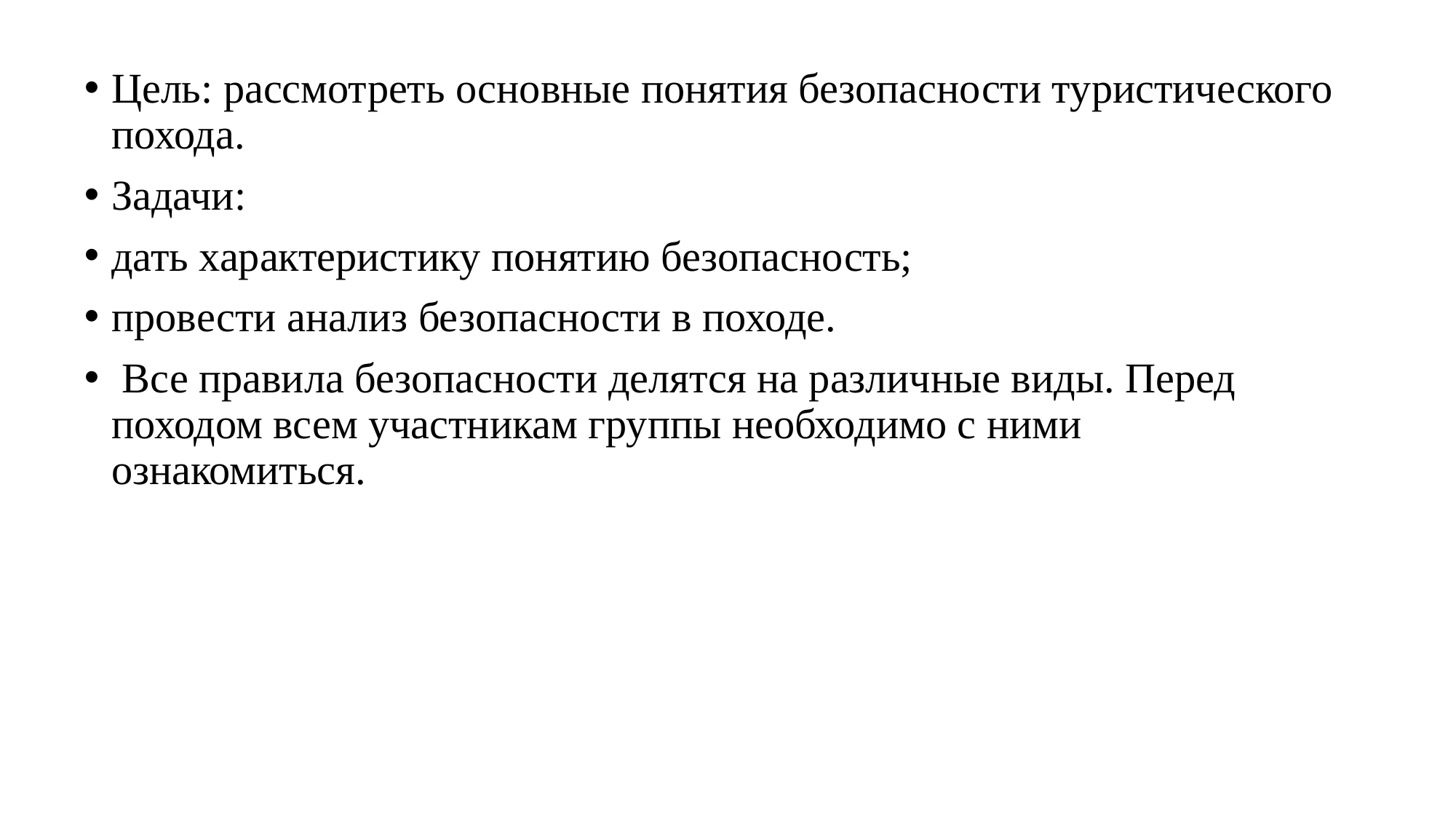

Цель: рассмотреть основные понятия безопасности туристического похода.
Задачи:
дать характеристику понятию безопасность;
провести анализ безопасности в походе.
 Все правила безопасности делятся на различные виды. Перед походом всем участникам группы необходимо с ними ознакомиться.